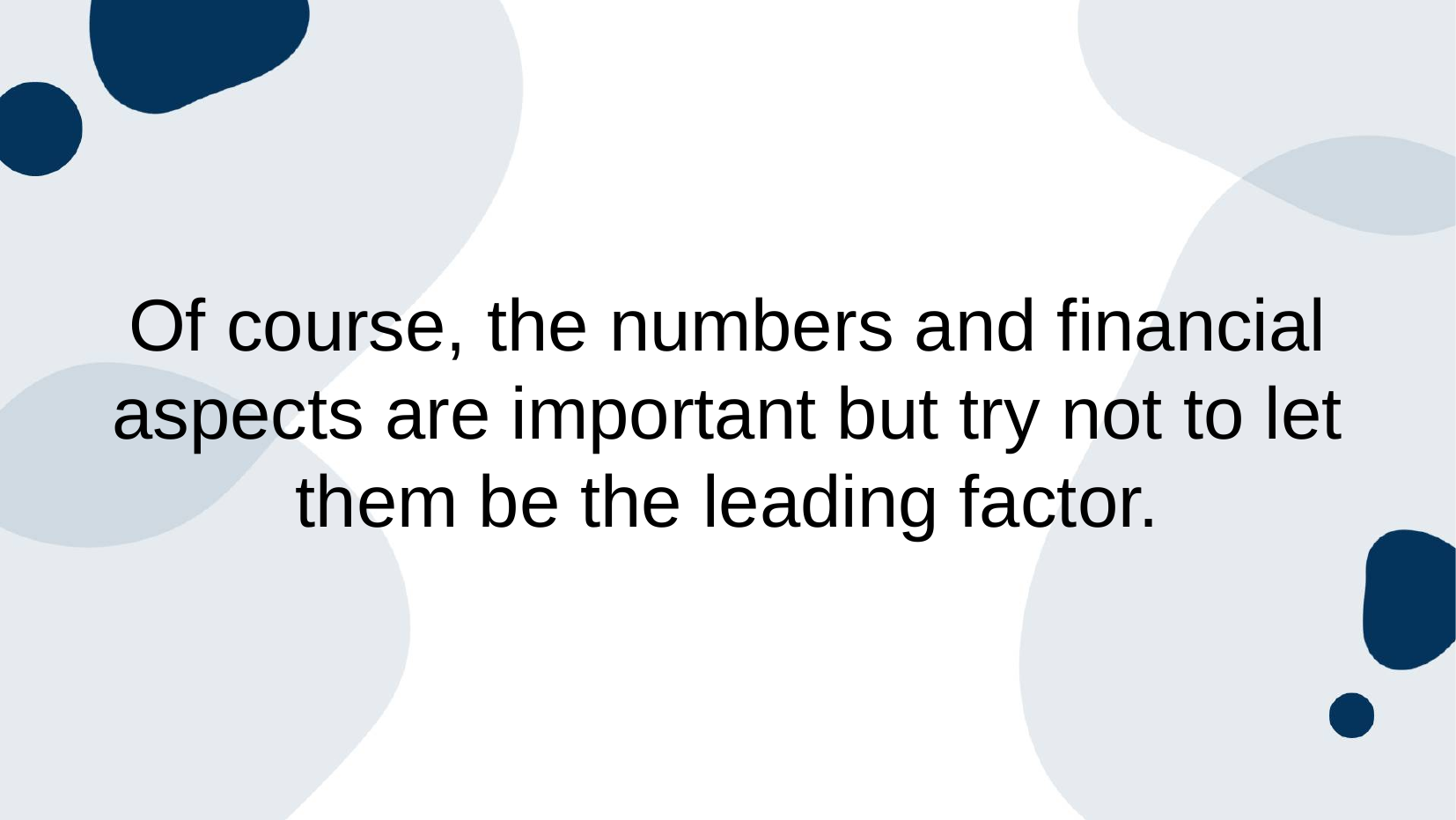

Of course, the numbers and financial aspects are important but try not to let them be the leading factor.